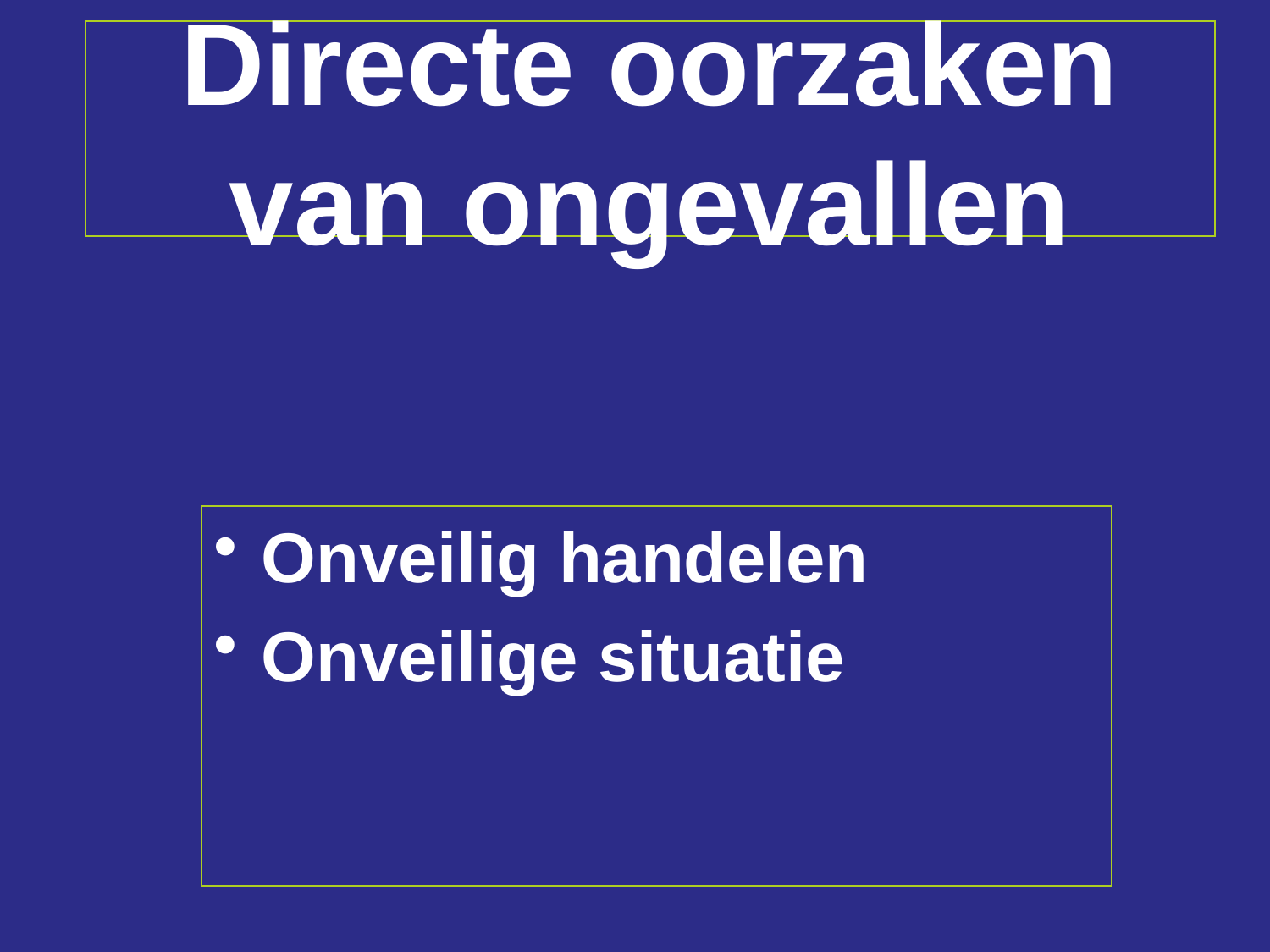

# Directe oorzaken van ongevallen
Onveilig handelen
Onveilige situatie